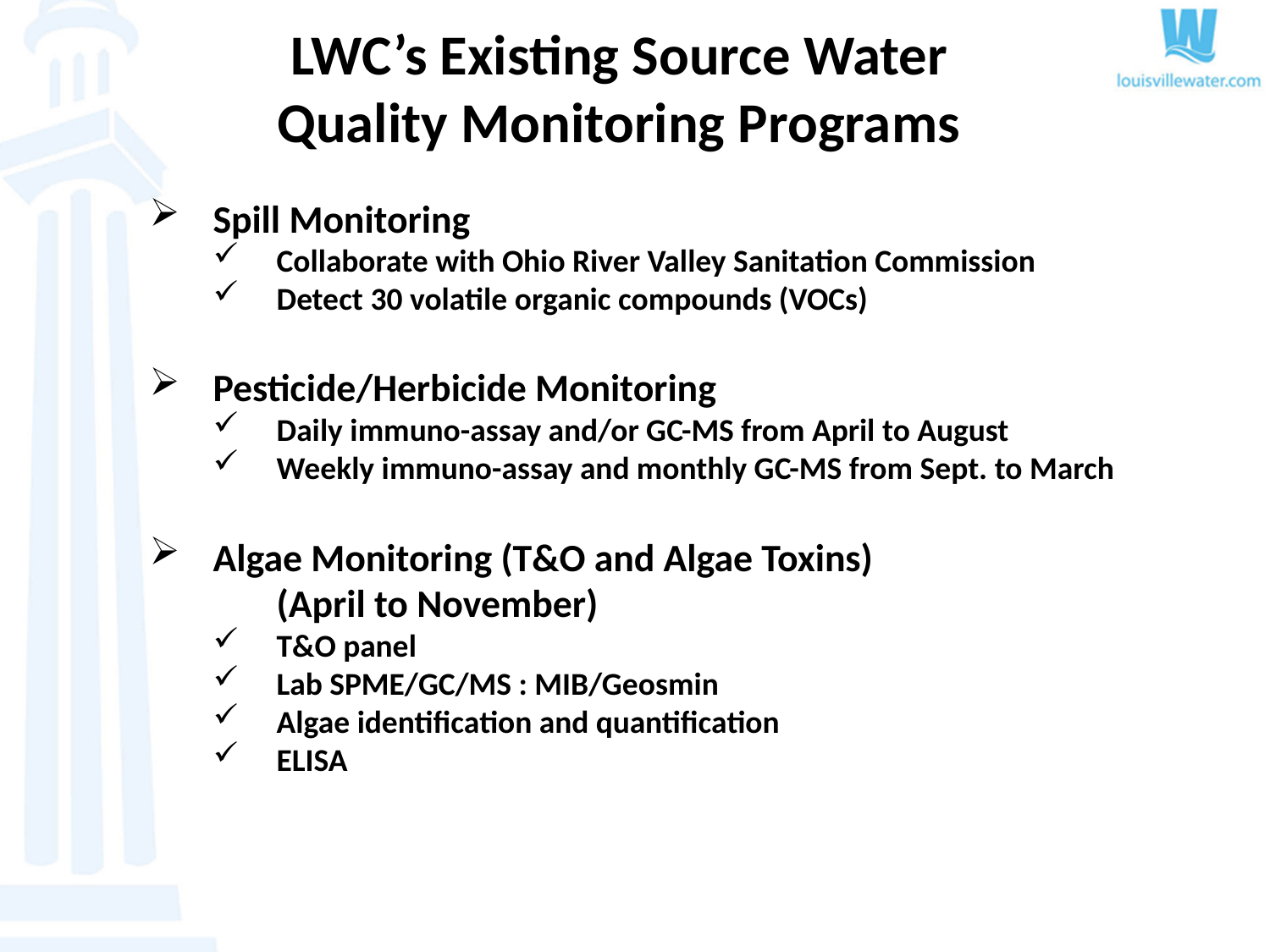

# LWC’s Existing Source Water Quality Monitoring Programs
Spill Monitoring
Collaborate with Ohio River Valley Sanitation Commission
Detect 30 volatile organic compounds (VOCs)

Pesticide/Herbicide Monitoring
Daily immuno-assay and/or GC-MS from April to August
Weekly immuno-assay and monthly GC-MS from Sept. to March

Algae Monitoring (T&O and Algae Toxins)
	(April to November)
T&O panel
Lab SPME/GC/MS : MIB/Geosmin
Algae identification and quantification
ELISA